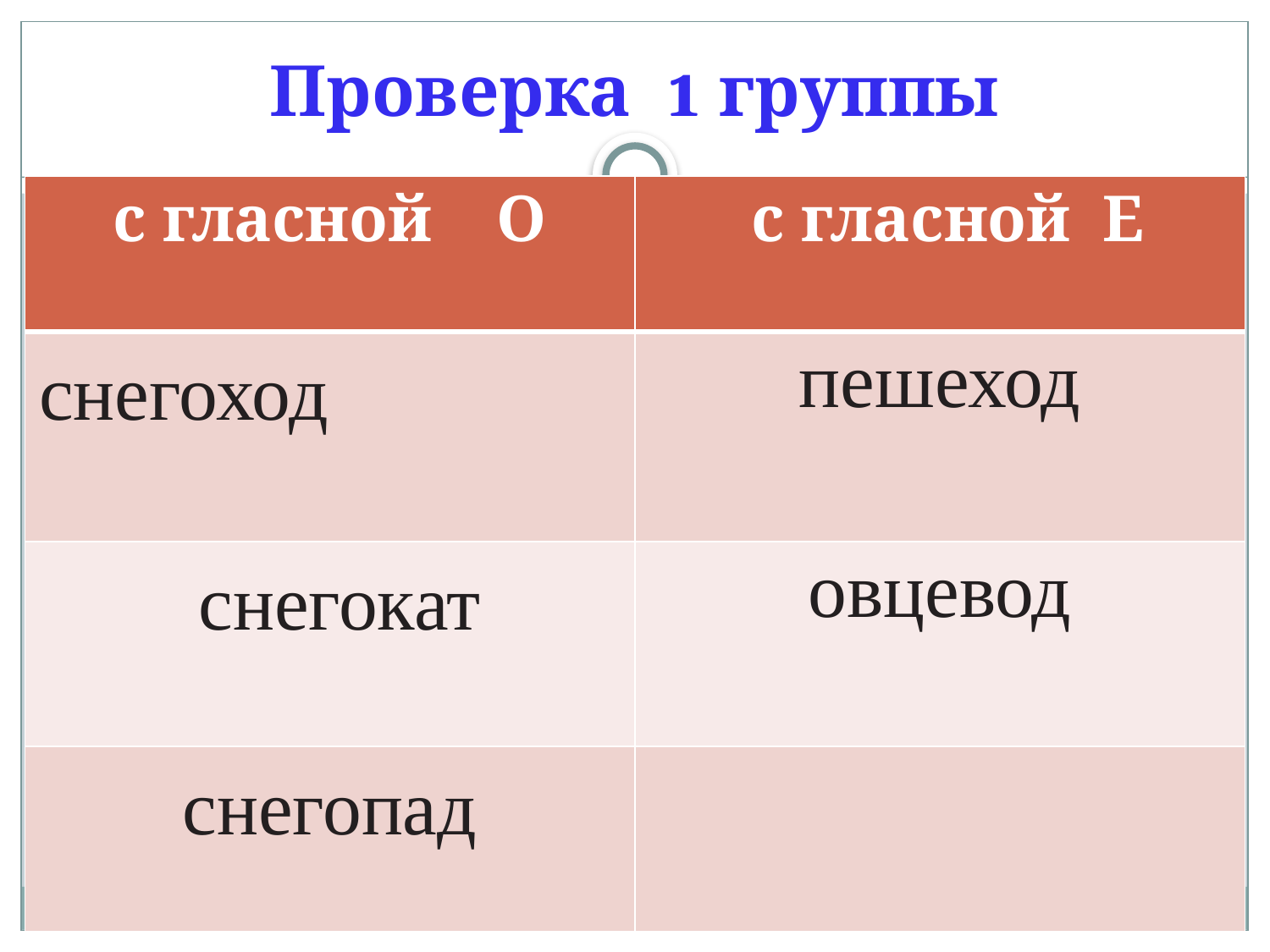

# Проверка  1 группы
| с гласной О | с гласной Е |
| --- | --- |
| снегоход | пешеход |
| снегокат | овцевод |
| снегопад |  |